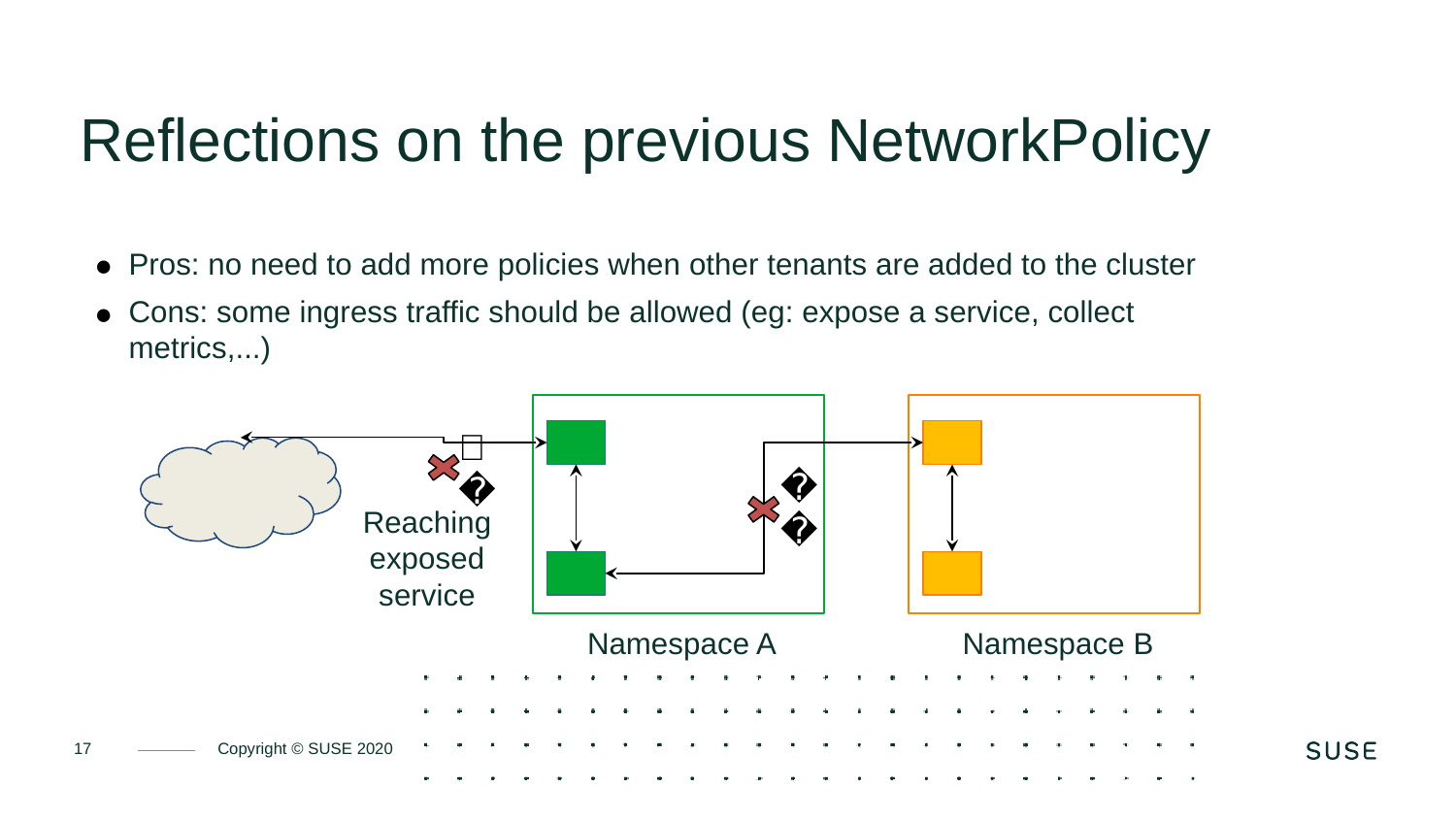

Reflections on the previous NetworkPolicy
Pros: no need to add more policies when other tenants are added to the cluster
Cons: some ingress traffic should be allowed (eg: expose a service, collect metrics,...)

👎

👍

Reaching exposed service

Namespace A
Namespace B